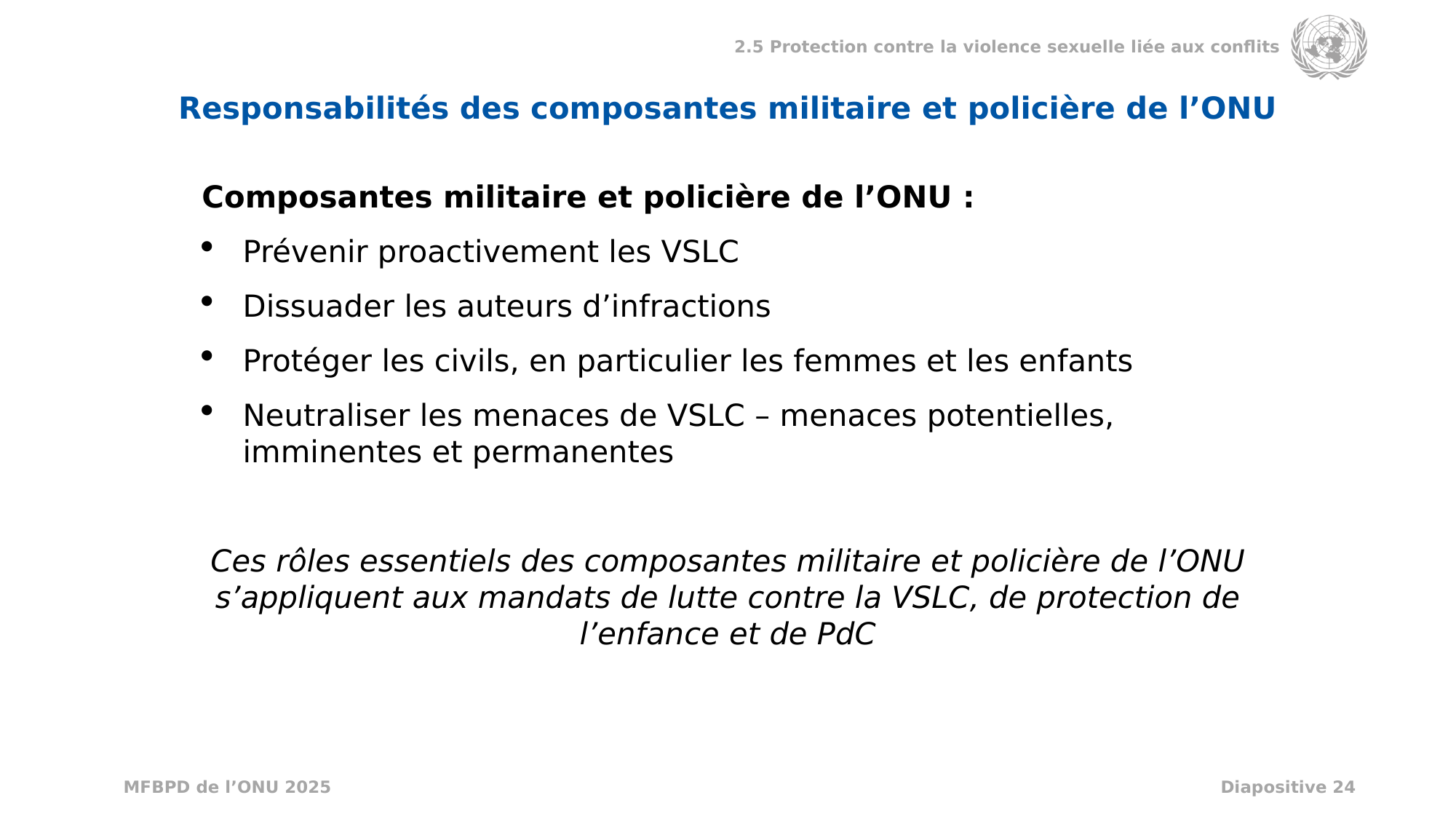

Responsabilités des composantes militaire et policière de l’ONU
Composantes militaire et policière de l’ONU :
Prévenir proactivement les VSLC
Dissuader les auteurs d’infractions
Protéger les civils, en particulier les femmes et les enfants
Neutraliser les menaces de VSLC – menaces potentielles, imminentes et permanentes

Ces rôles essentiels des composantes militaire et policière de l’ONU s’appliquent aux mandats de lutte contre la VSLC, de protection de l’enfance et de PdC